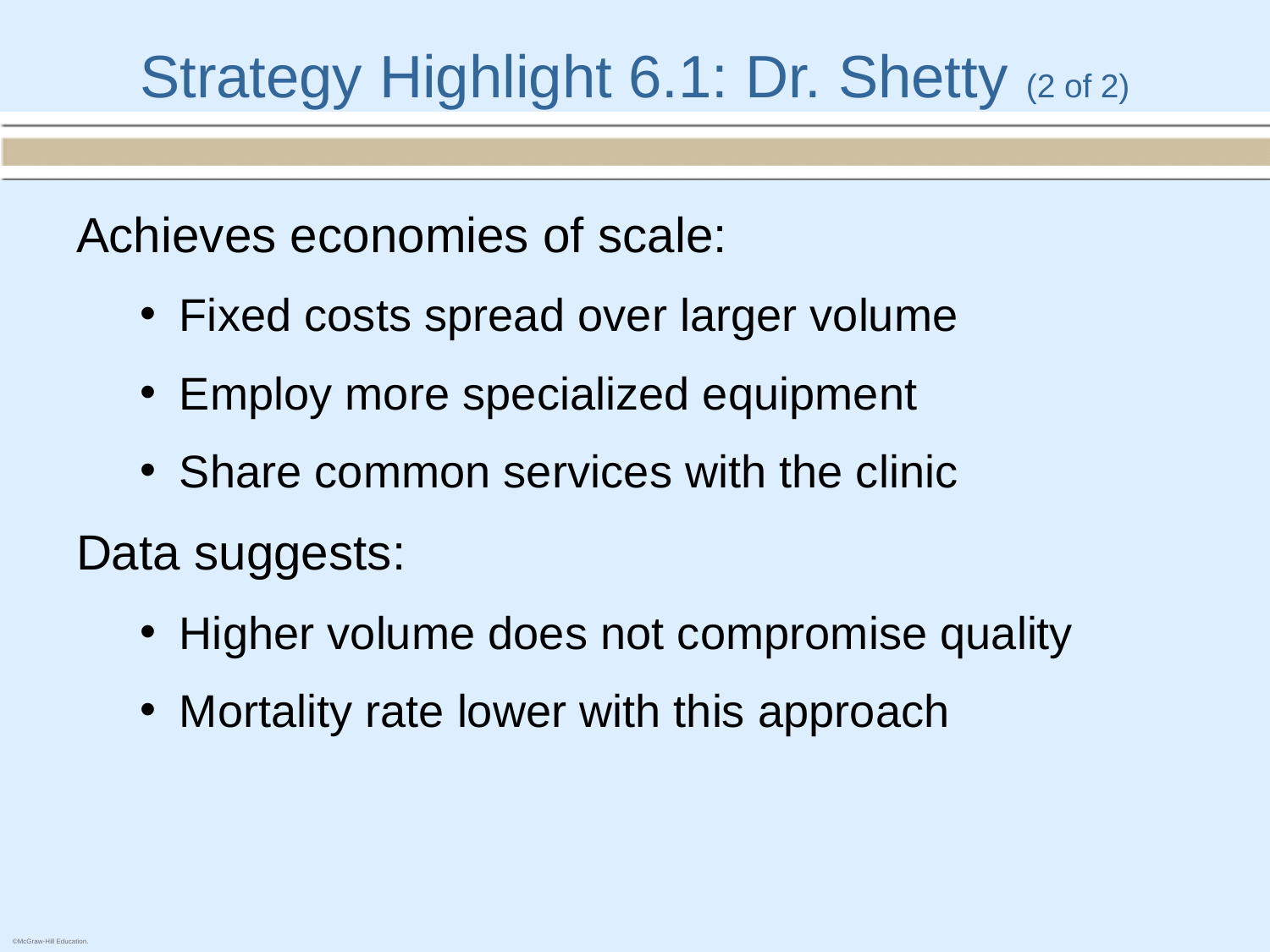

# Strategy Highlight 6.1: Dr. Shetty (2 of 2)
Achieves economies of scale:
Fixed costs spread over larger volume
Employ more specialized equipment
Share common services with the clinic
Data suggests:
Higher volume does not compromise quality
Mortality rate lower with this approach